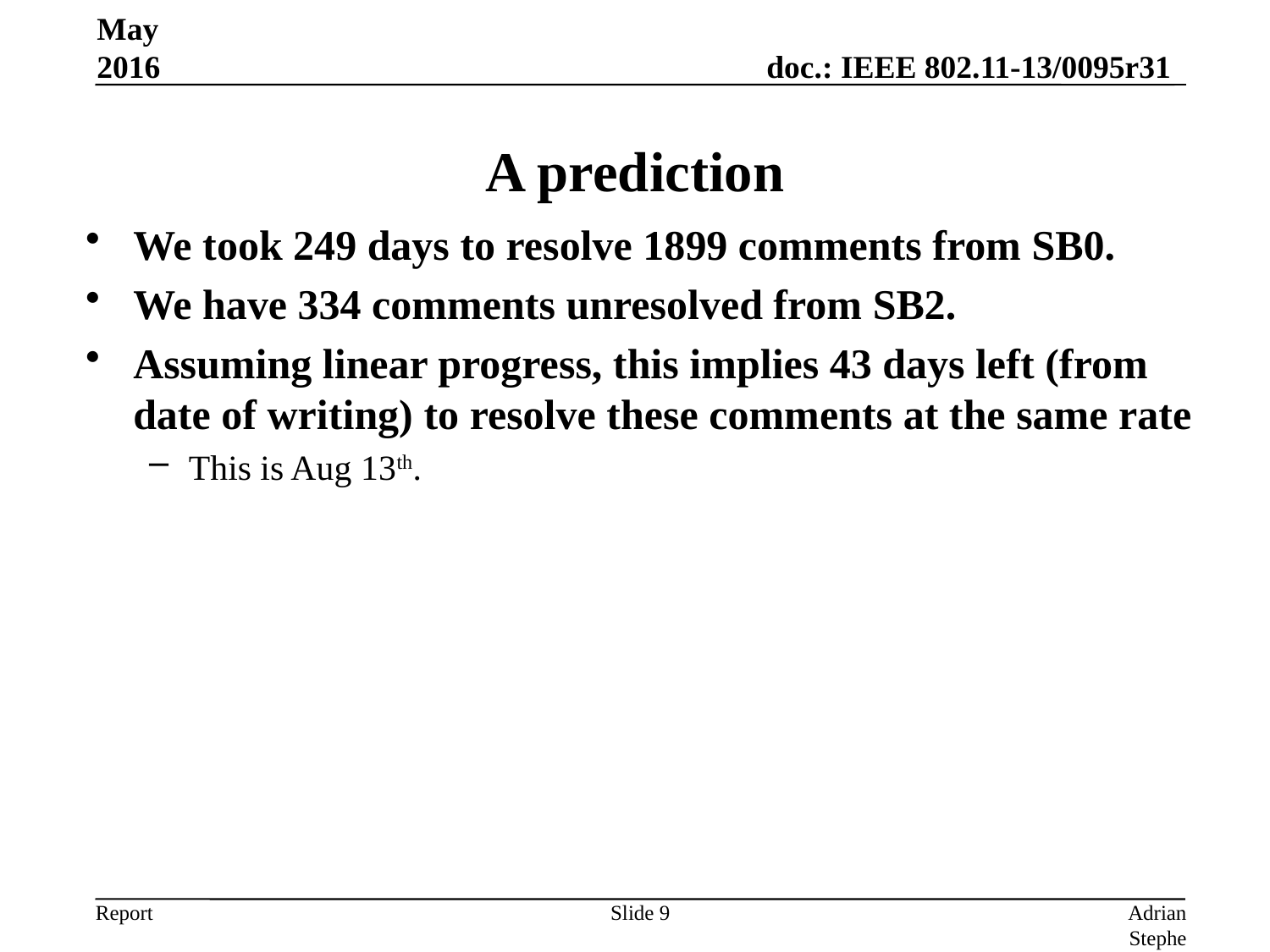

May 2016
# A prediction
We took 249 days to resolve 1899 comments from SB0.
We have 334 comments unresolved from SB2.
Assuming linear progress, this implies 43 days left (from date of writing) to resolve these comments at the same rate
This is Aug 13th.

Slide 9
Adrian Stephens, Intel Corporation